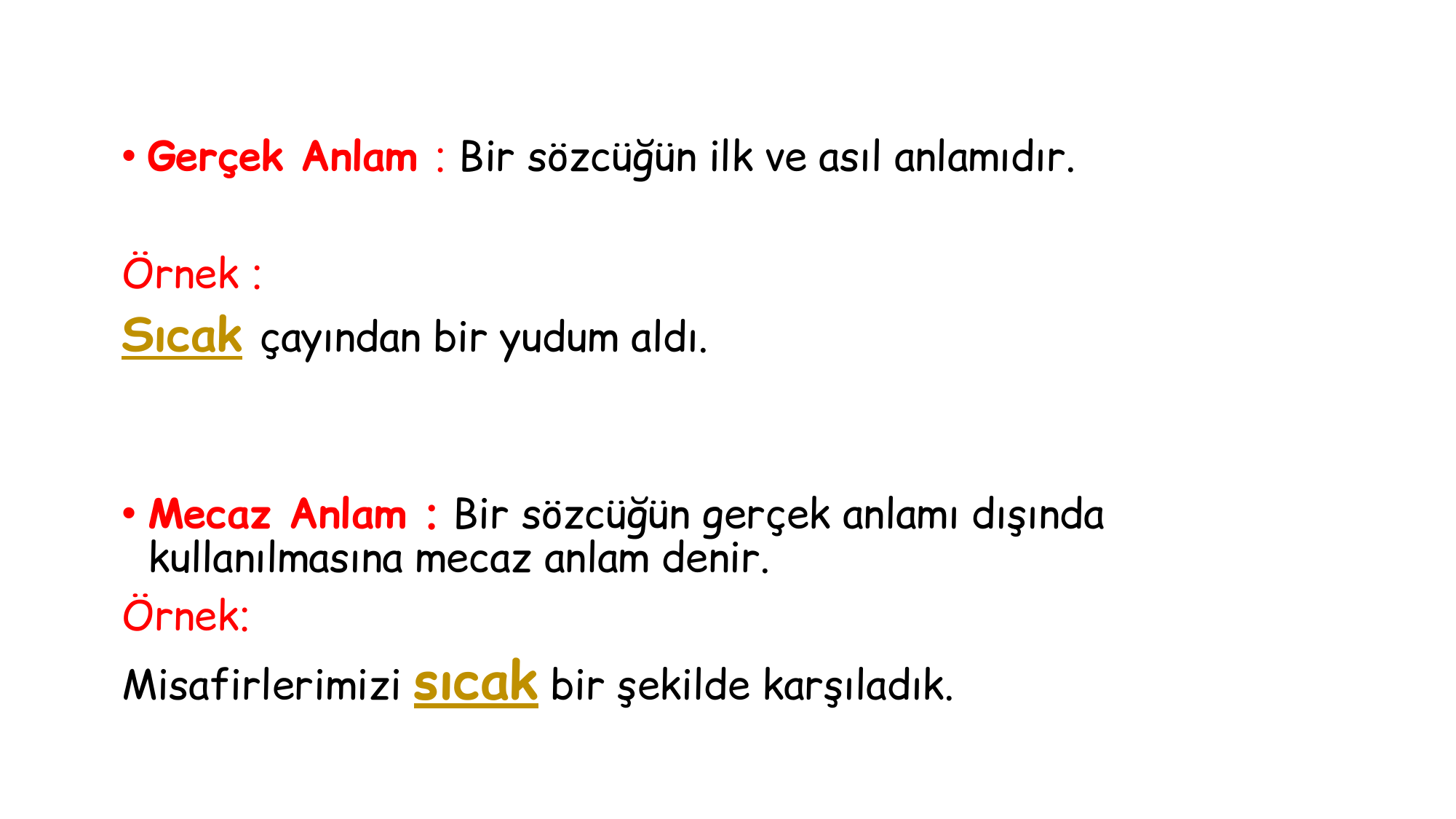

Gerçek Anlam : Bir sözcüğün ilk ve asıl anlamıdır.

Örnek :
Sıcak çayından bir yudum aldı.

Mecaz Anlam : Bir sözcüğün gerçek anlamı dışında kullanılmasına mecaz anlam denir.
Örnek:
Misafirlerimizi sıcak bir şekilde karşıladık.